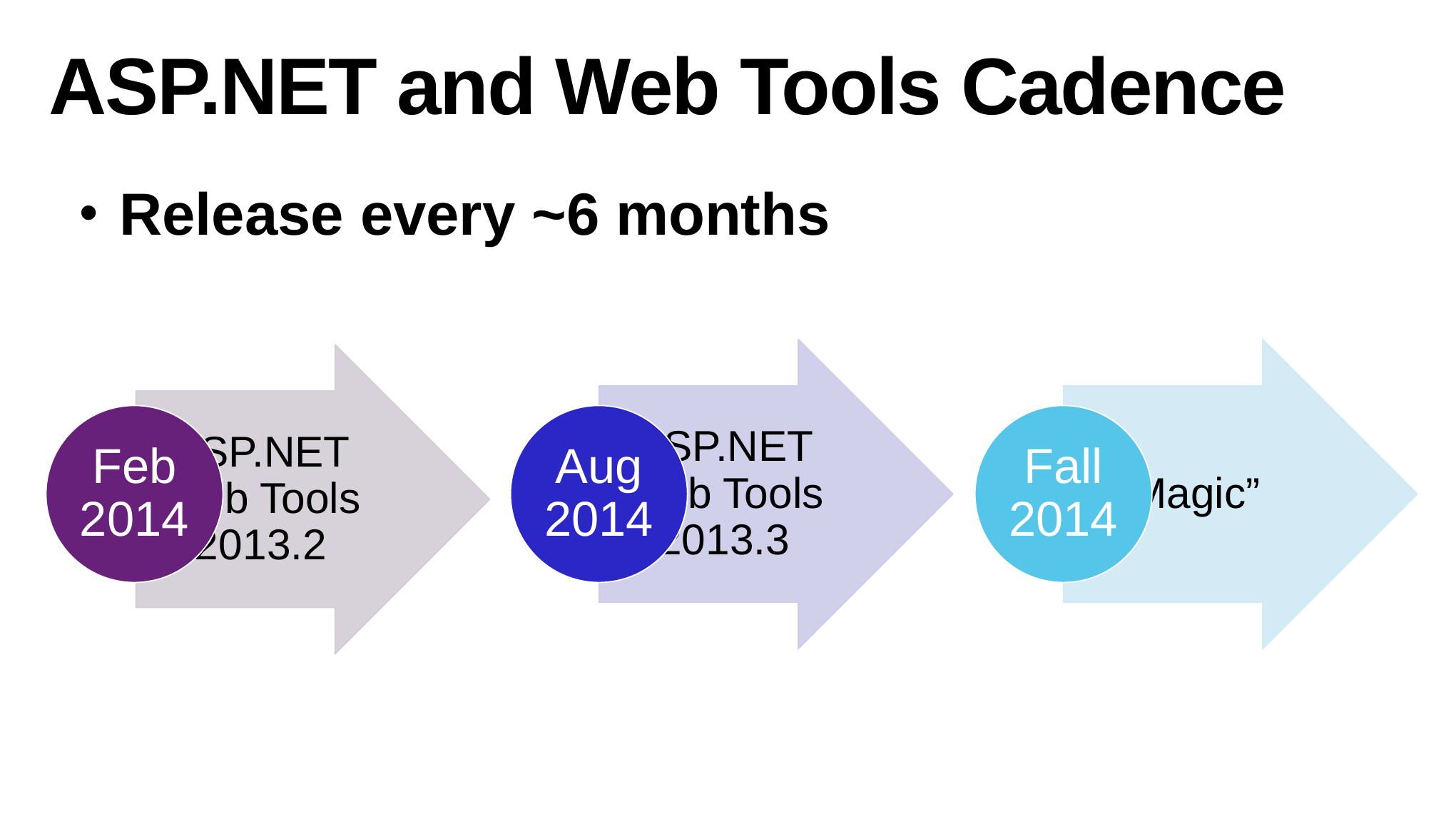

# ASP.NET and Web Tools Cadence
Release every ~6 months
ASP.NET
Web Tools
2013.2
Feb 2014
ASP.NET Web Tools 2013.3
Aug
2014
“Magic”
Fall
2014